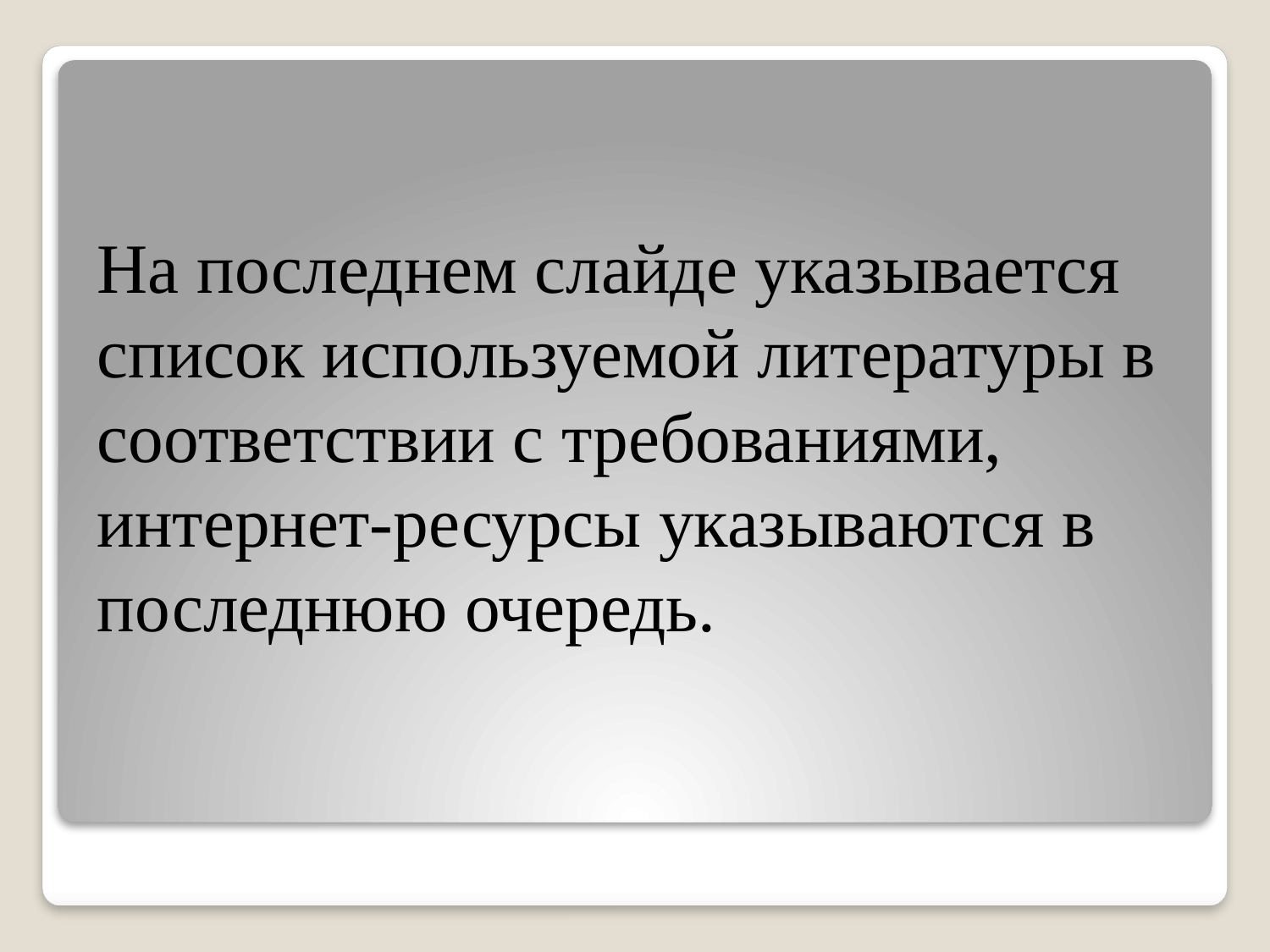

На последнем слайде указывается список используемой литературы в соответствии с требованиями, интернет-ресурсы указываются в последнюю очередь.